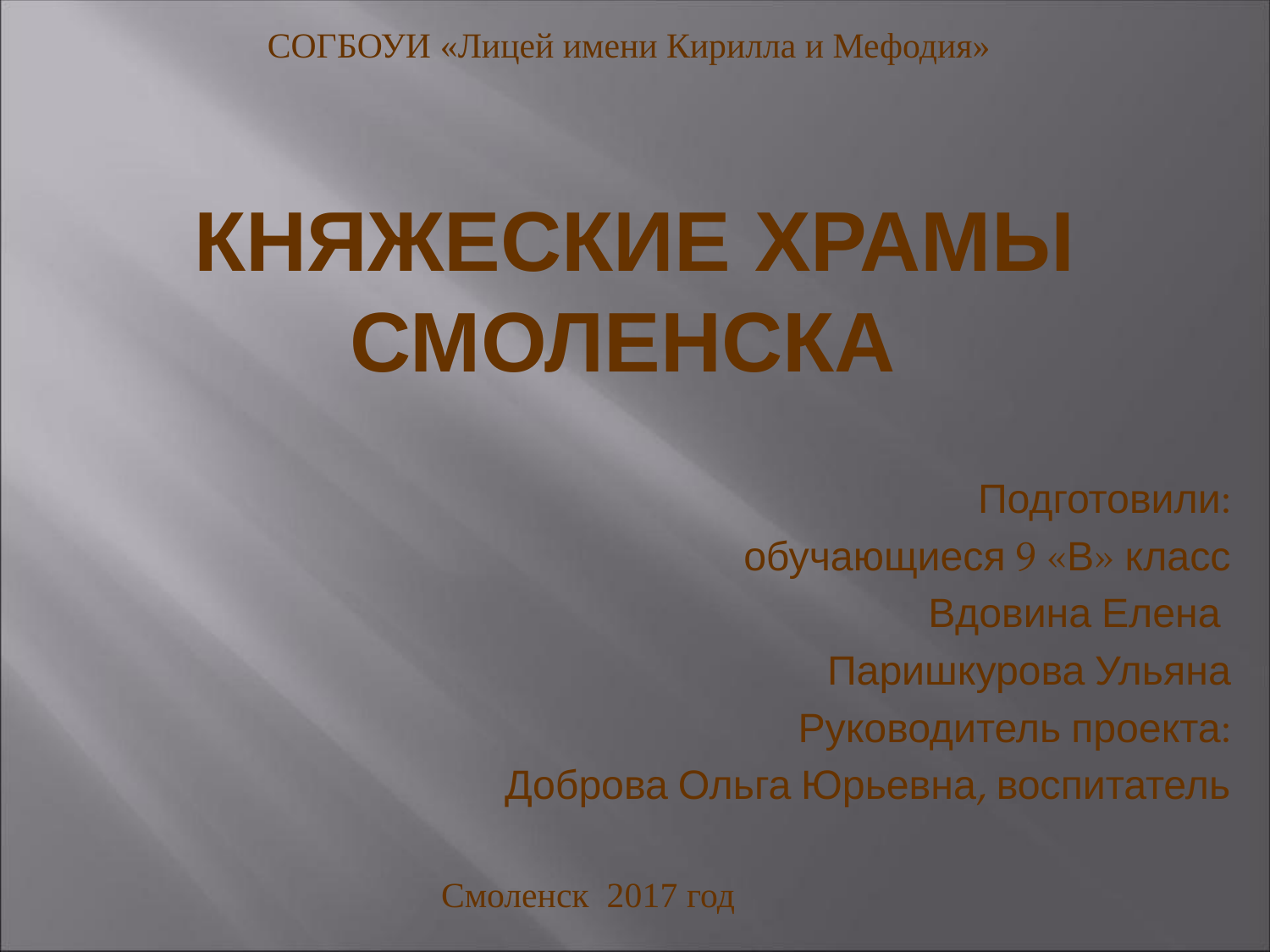

СОГБОУИ «Лицей имени Кирилла и Мефодия»
# Княжеские храмы Смоленска
Подготовили:
обучающиеся 9 «В» класс
Вдовина Елена
Паришкурова Ульяна
Руководитель проекта:
Доброва Ольга Юрьевна, воспитатель

Смоленск  2017 год